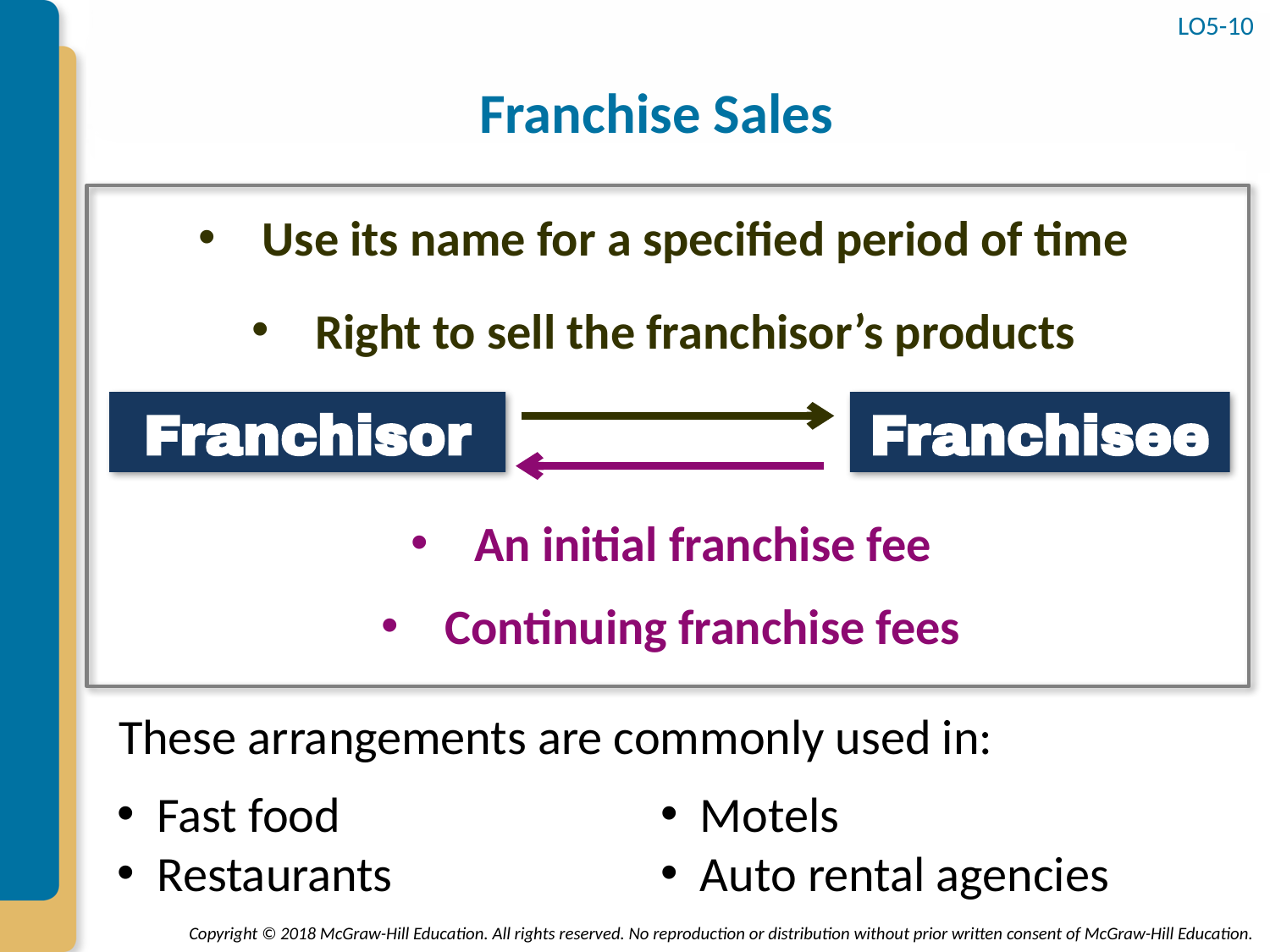

LO5-10
# Franchise Sales

Use its name for a specified period of time
Right to sell the franchisor’s products
Franchisor
Franchisee
An initial franchise fee
Continuing franchise fees
These arrangements are commonly used in:
Fast food
Restaurants
Motels
Auto rental agencies